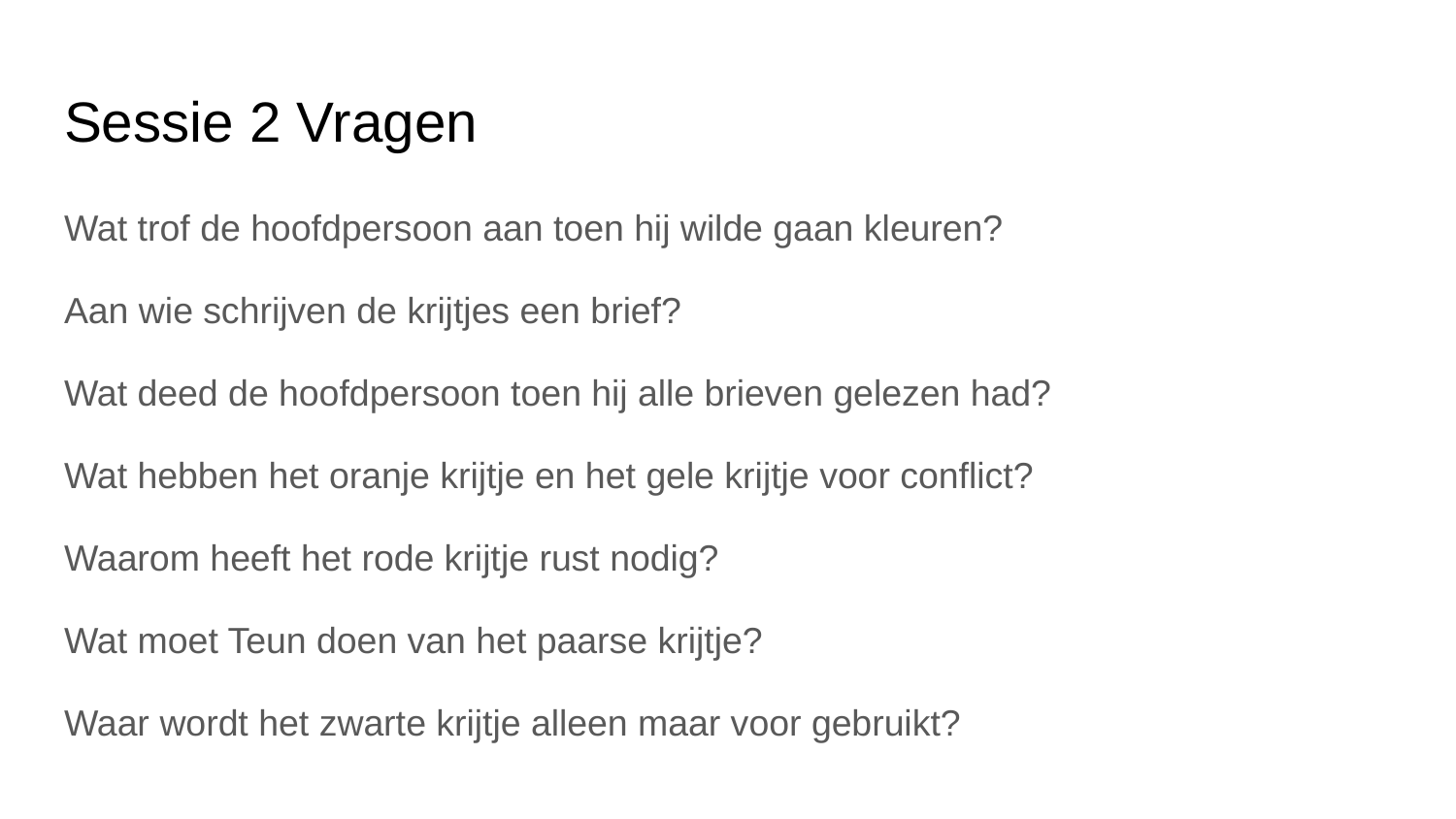

# Sessie 2 Vragen
Wat trof de hoofdpersoon aan toen hij wilde gaan kleuren?
Aan wie schrijven de krijtjes een brief?
Wat deed de hoofdpersoon toen hij alle brieven gelezen had?
Wat hebben het oranje krijtje en het gele krijtje voor conflict?
Waarom heeft het rode krijtje rust nodig?
Wat moet Teun doen van het paarse krijtje?
Waar wordt het zwarte krijtje alleen maar voor gebruikt?